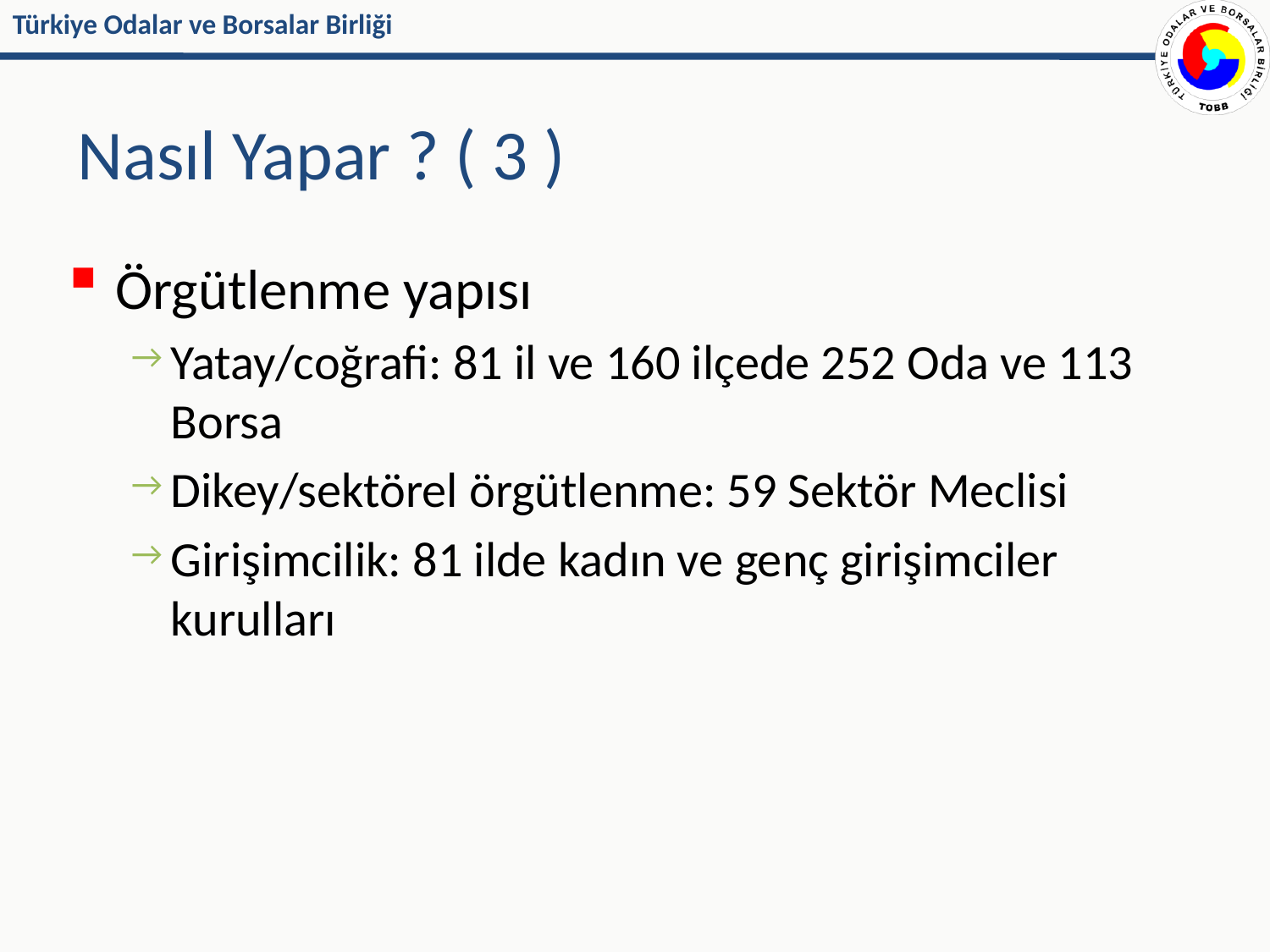

# Nasıl Yapar ? ( 3 )
Örgütlenme yapısı
Yatay/coğrafi: 81 il ve 160 ilçede 252 Oda ve 113 Borsa
Dikey/sektörel örgütlenme: 59 Sektör Meclisi
Girişimcilik: 81 ilde kadın ve genç girişimciler kurulları